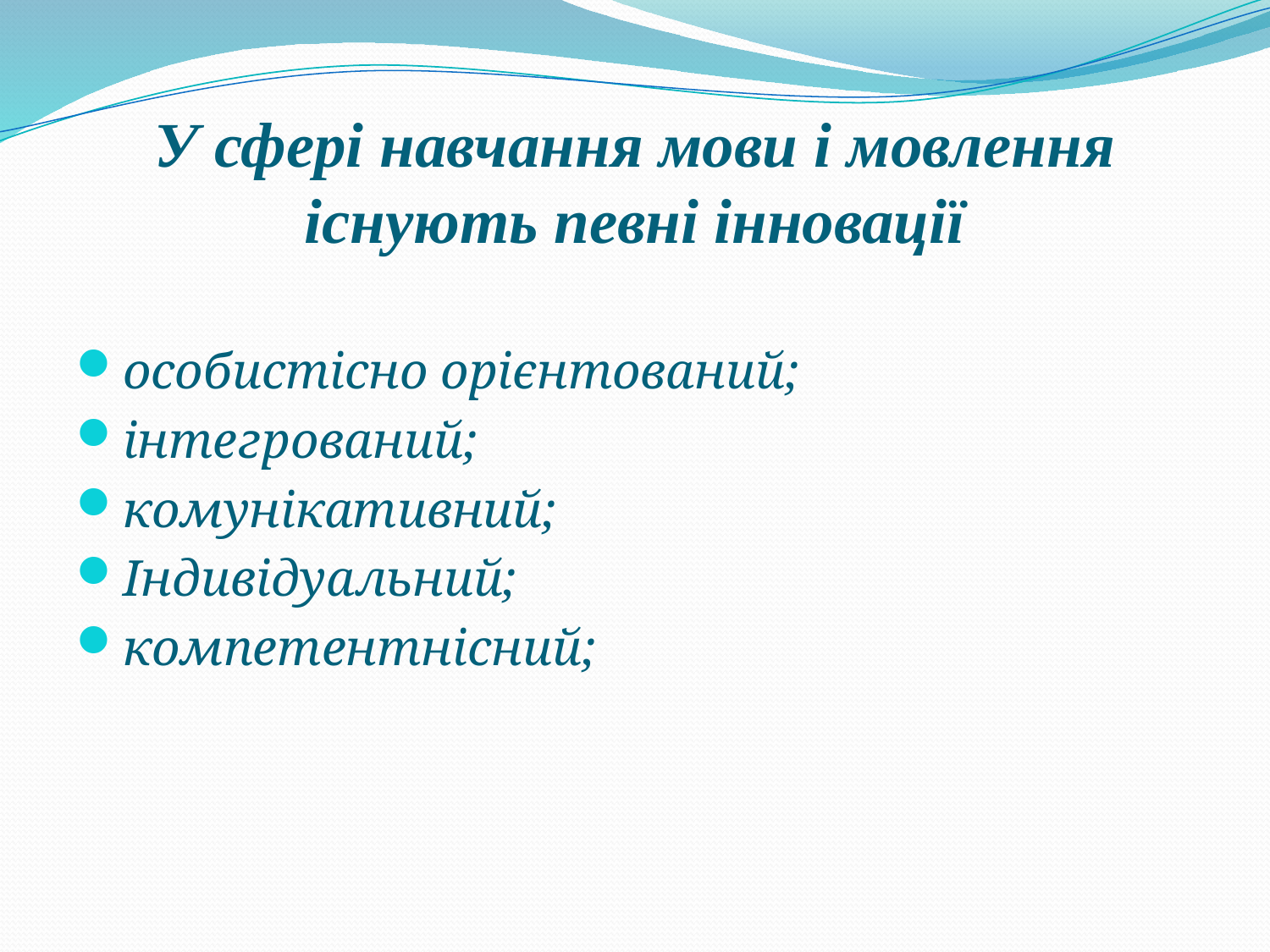

# У сфері навчання мови і мовлення існують певні інновації

особистісно орієнтований;
інтегрований;
комунікативний;
Індивідуальний;
компетентнісний;